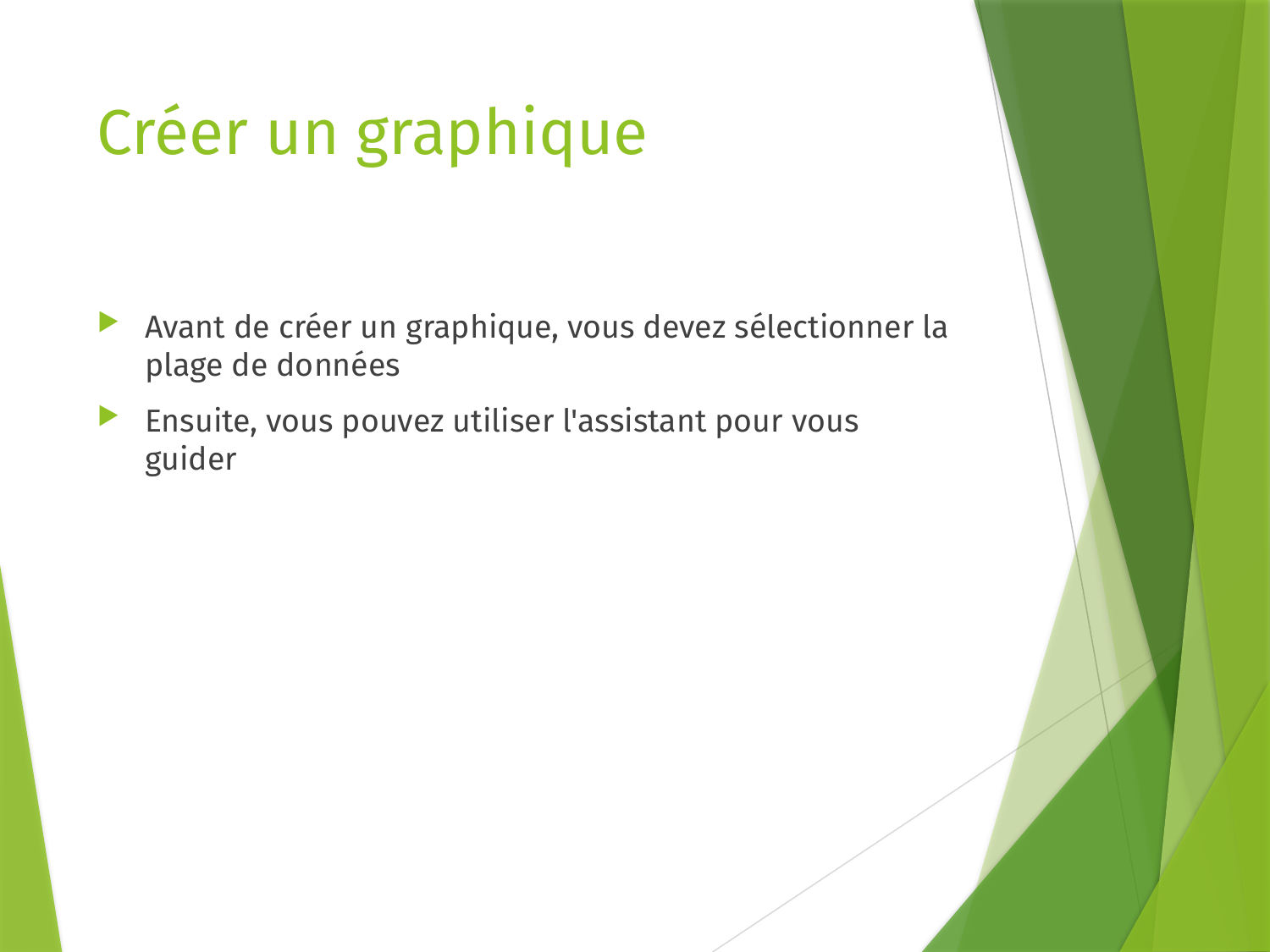

# Créer un graphique
Avant de créer un graphique, vous devez sélectionner la plage de données
Ensuite, vous pouvez utiliser l'assistant pour vous guider